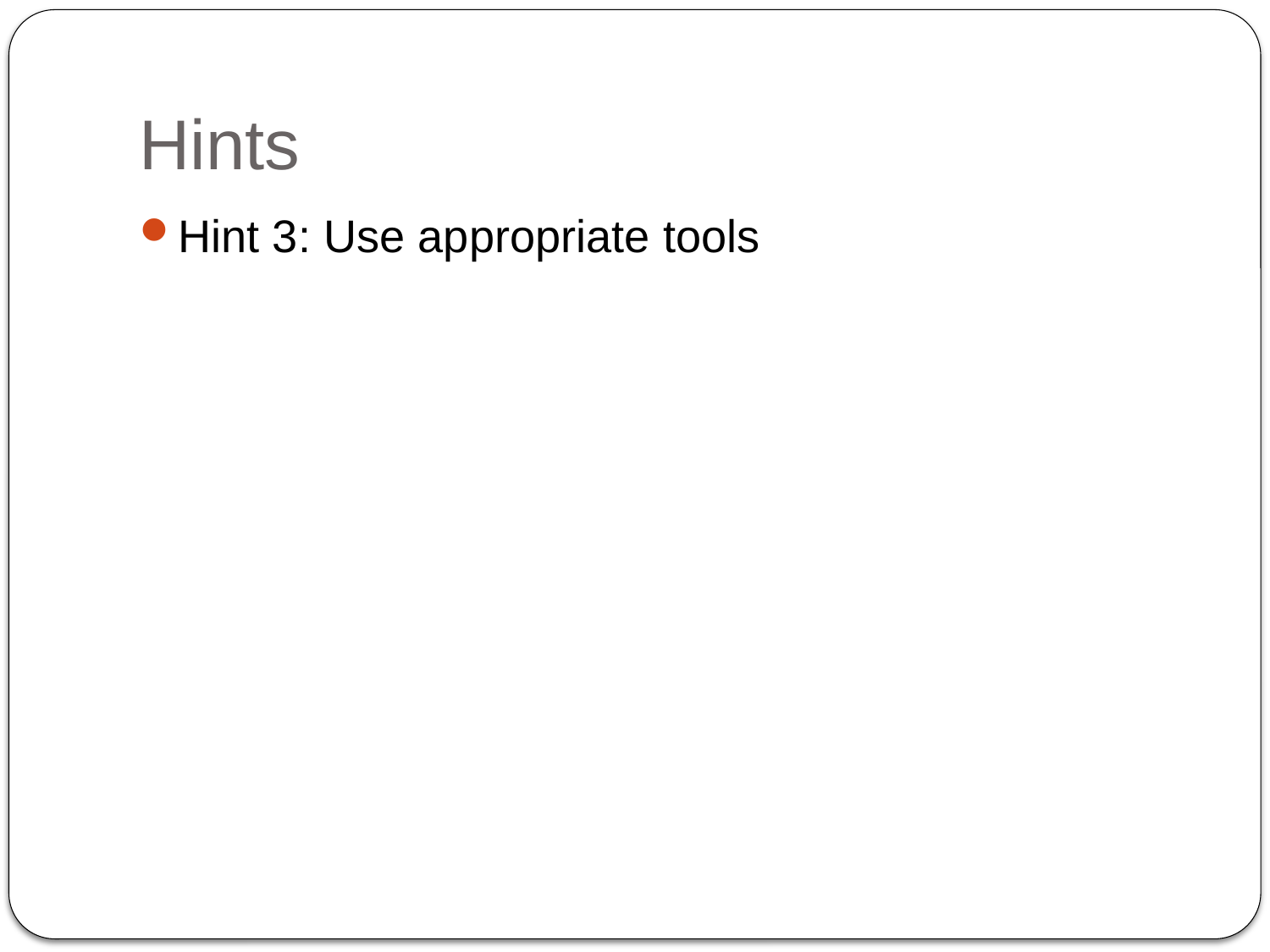

# Hints
Hint 3: Use appropriate tools